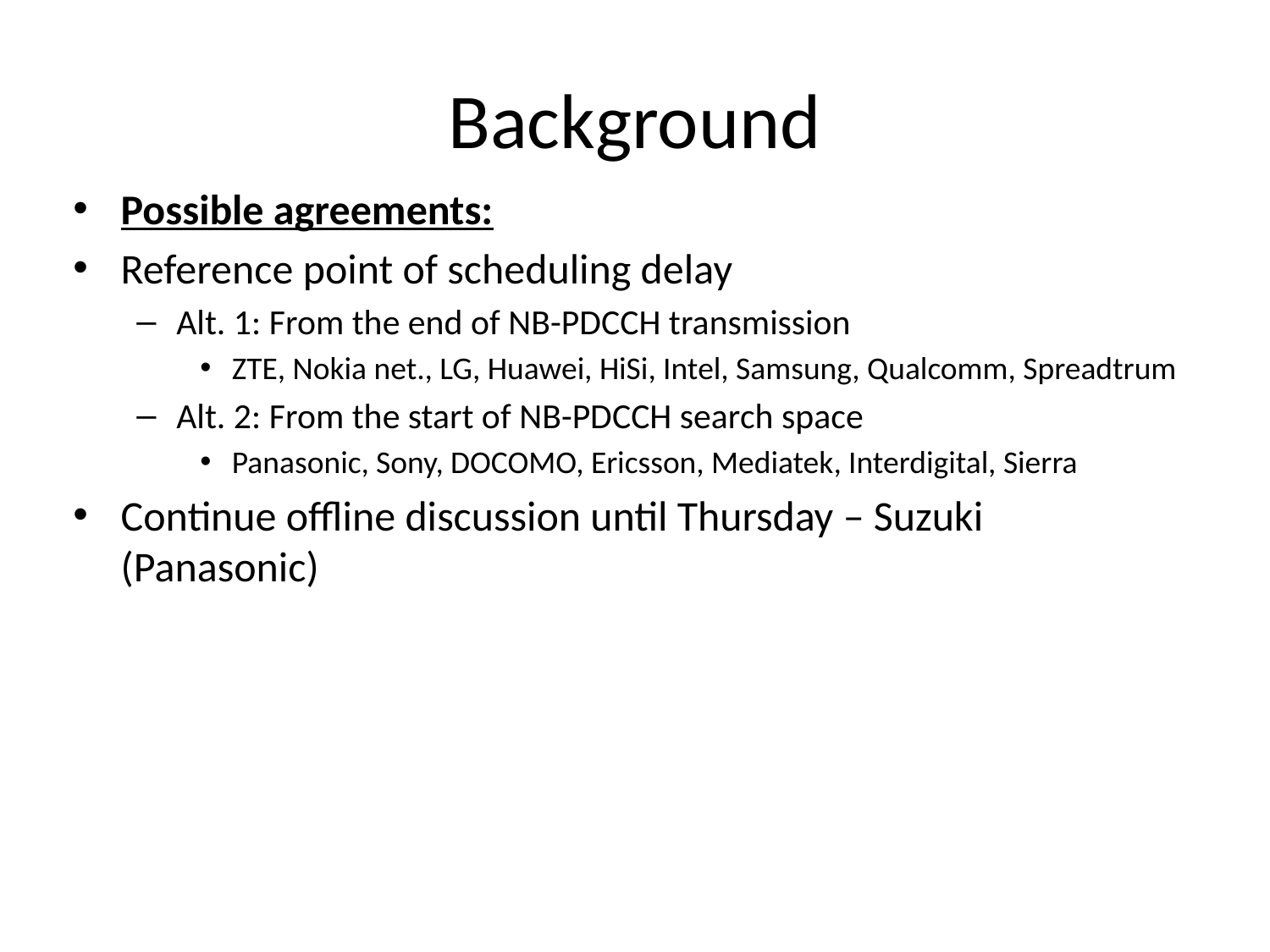

# Background
Possible agreements:
Reference point of scheduling delay
Alt. 1: From the end of NB-PDCCH transmission
ZTE, Nokia net., LG, Huawei, HiSi, Intel, Samsung, Qualcomm, Spreadtrum
Alt. 2: From the start of NB-PDCCH search space
Panasonic, Sony, DOCOMO, Ericsson, Mediatek, Interdigital, Sierra
Continue offline discussion until Thursday – Suzuki (Panasonic)